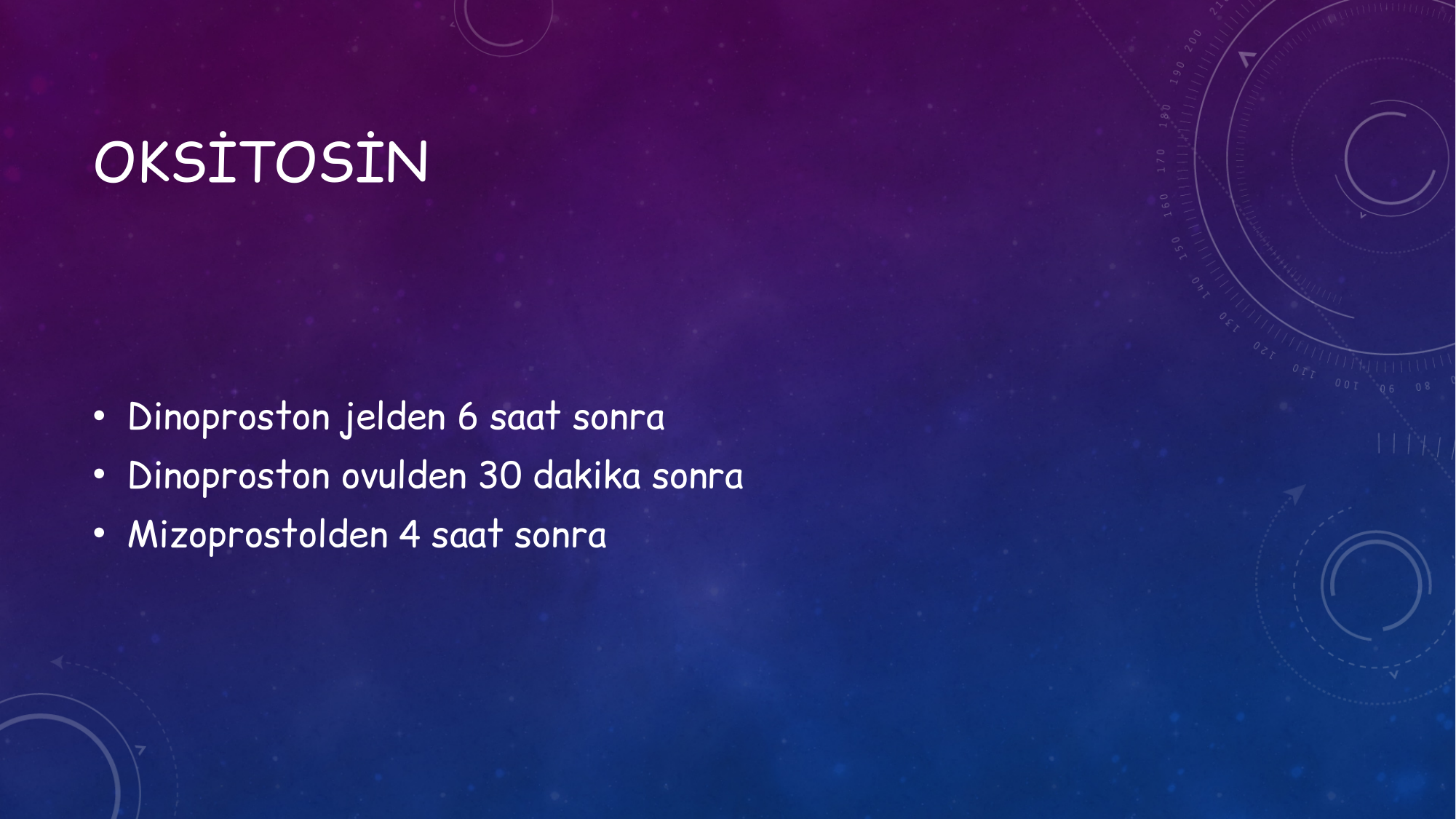

# OKSİTOSİN
Dinoproston jelden 6 saat sonra
Dinoproston ovulden 30 dakika sonra
Mizoprostolden 4 saat sonra